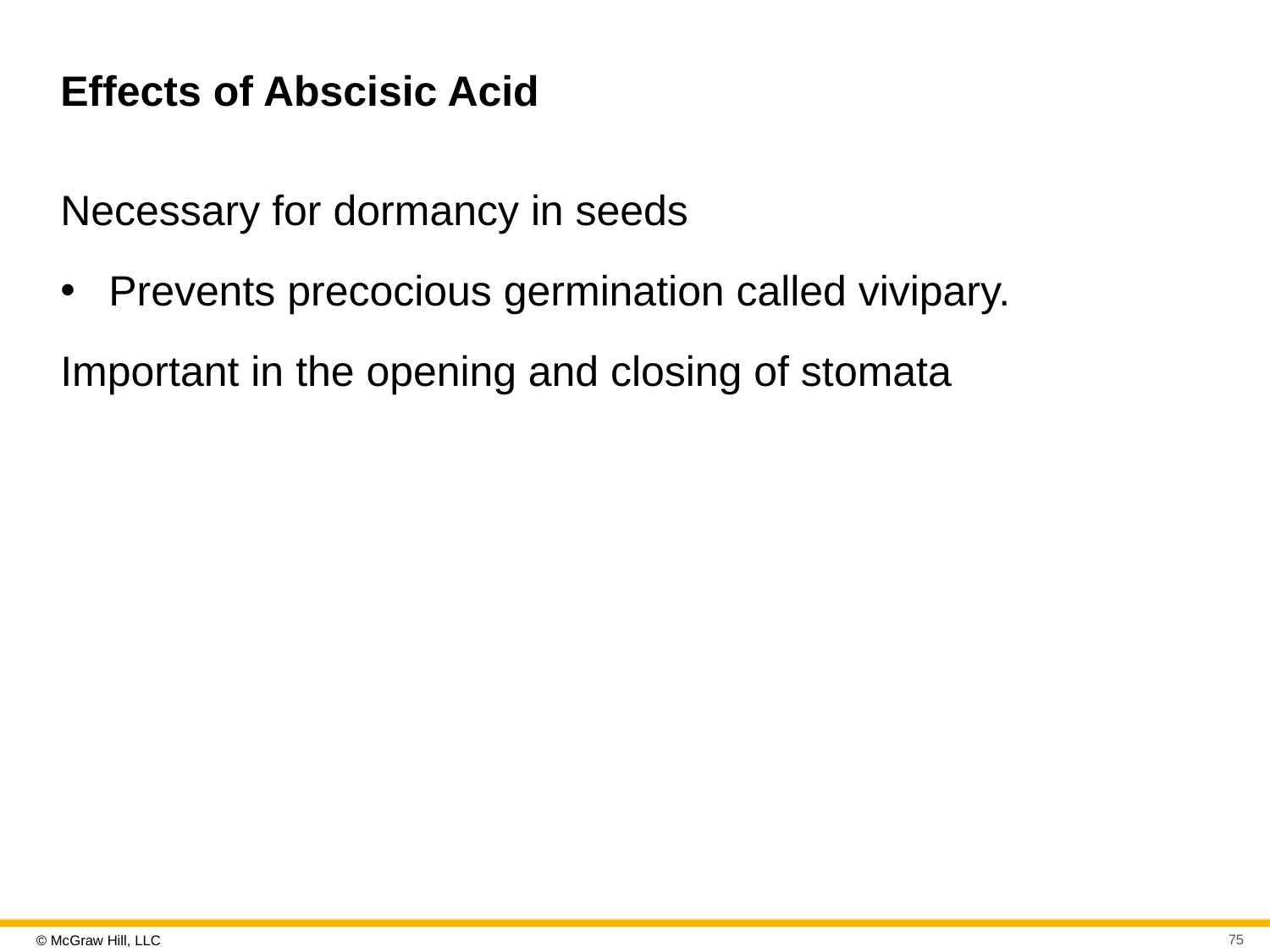

# Effects of Abscisic Acid
Necessary for dormancy in seeds
Prevents precocious germination called vivipary.
Important in the opening and closing of stomata
75